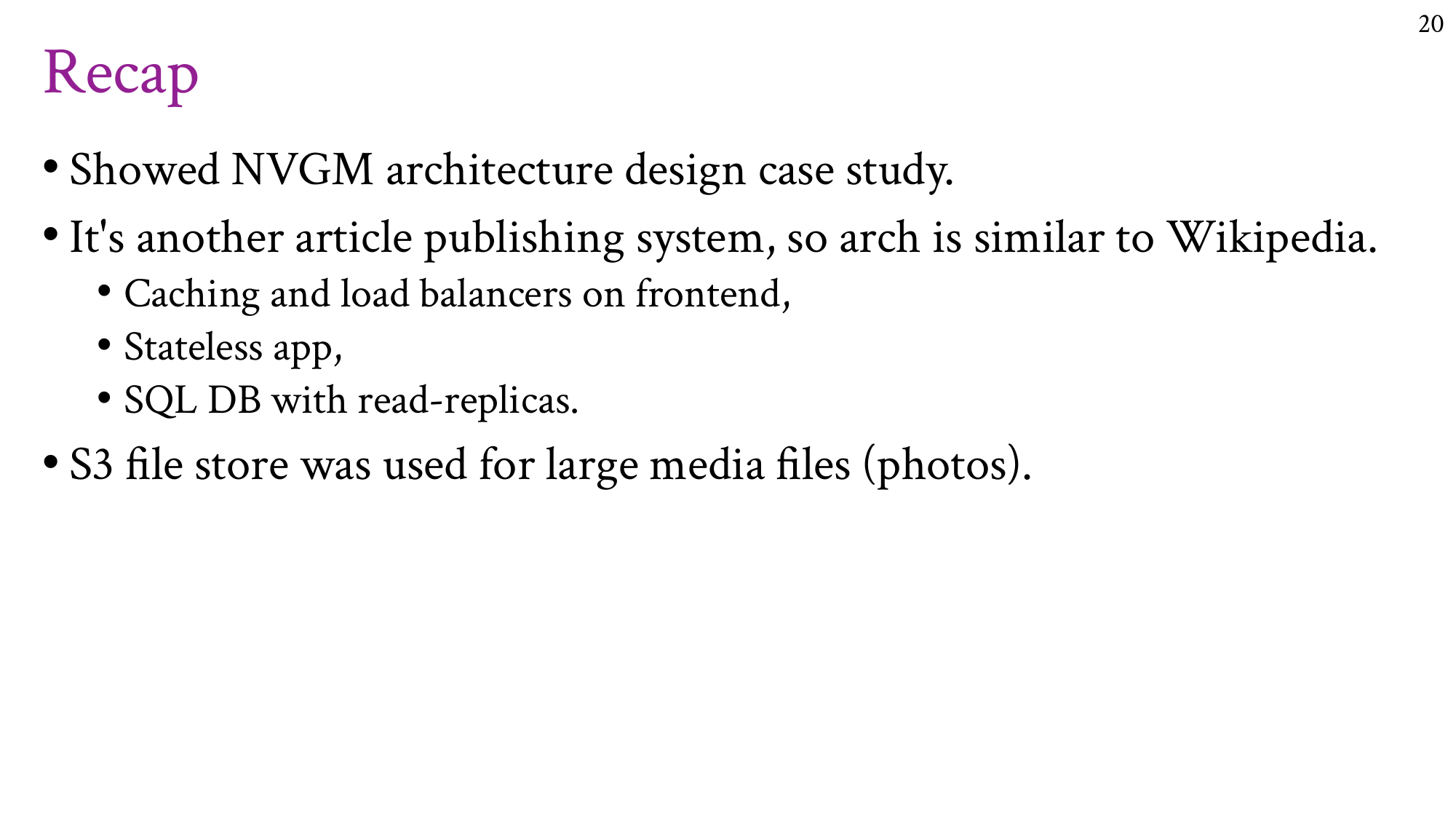

# Recap
Showed NVGM architecture design case study.
It's another article publishing system, so arch is similar to Wikipedia.
Caching and load balancers on frontend,
Stateless app,
SQL DB with read-replicas.
S3 file store was used for large media files (photos).